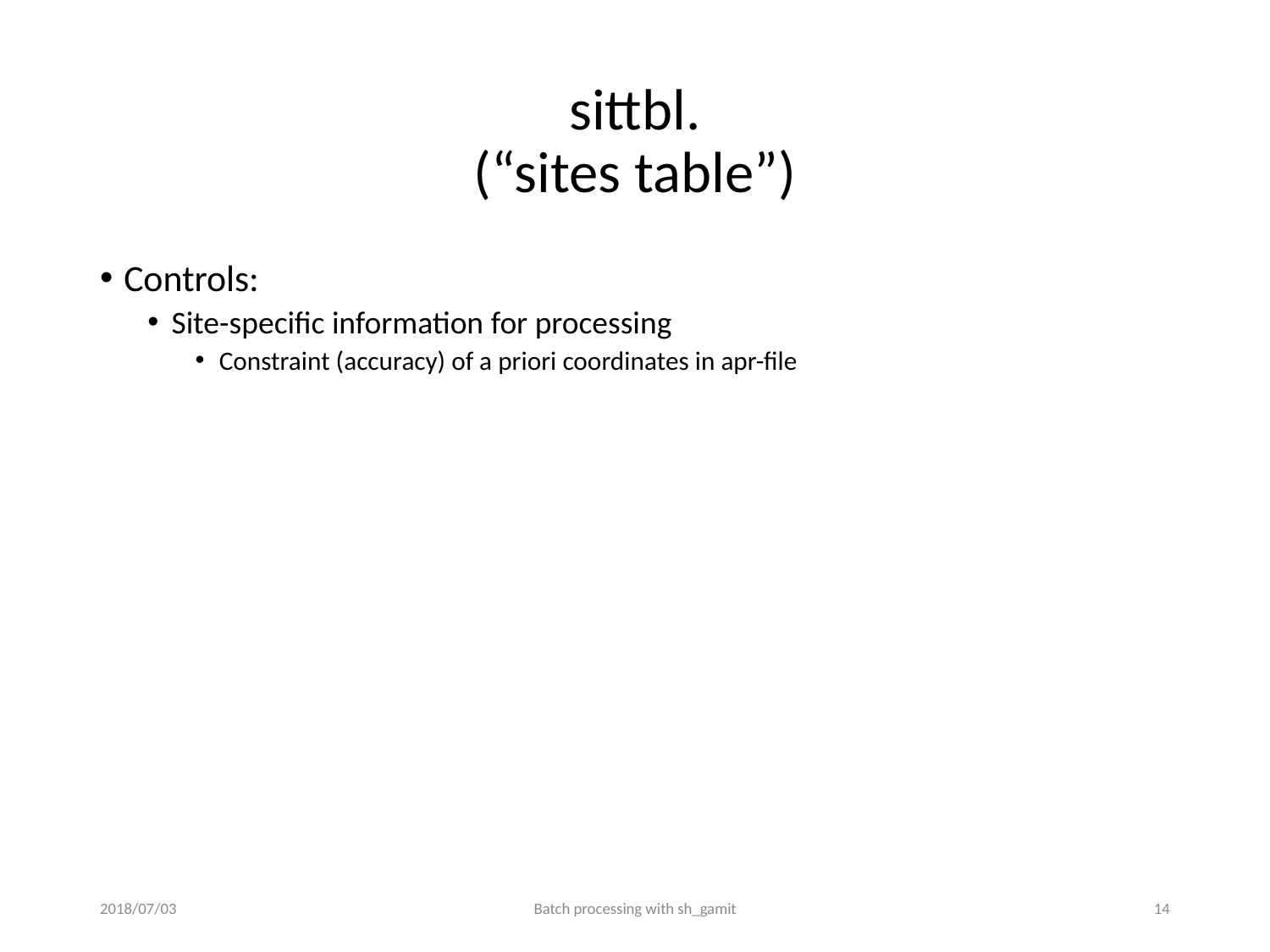

# sittbl.
(“sites table”)
Controls:
Site-specific information for processing
Constraint (accuracy) of a priori coordinates in apr-file
2018/07/03
Batch processing with sh_gamit
14